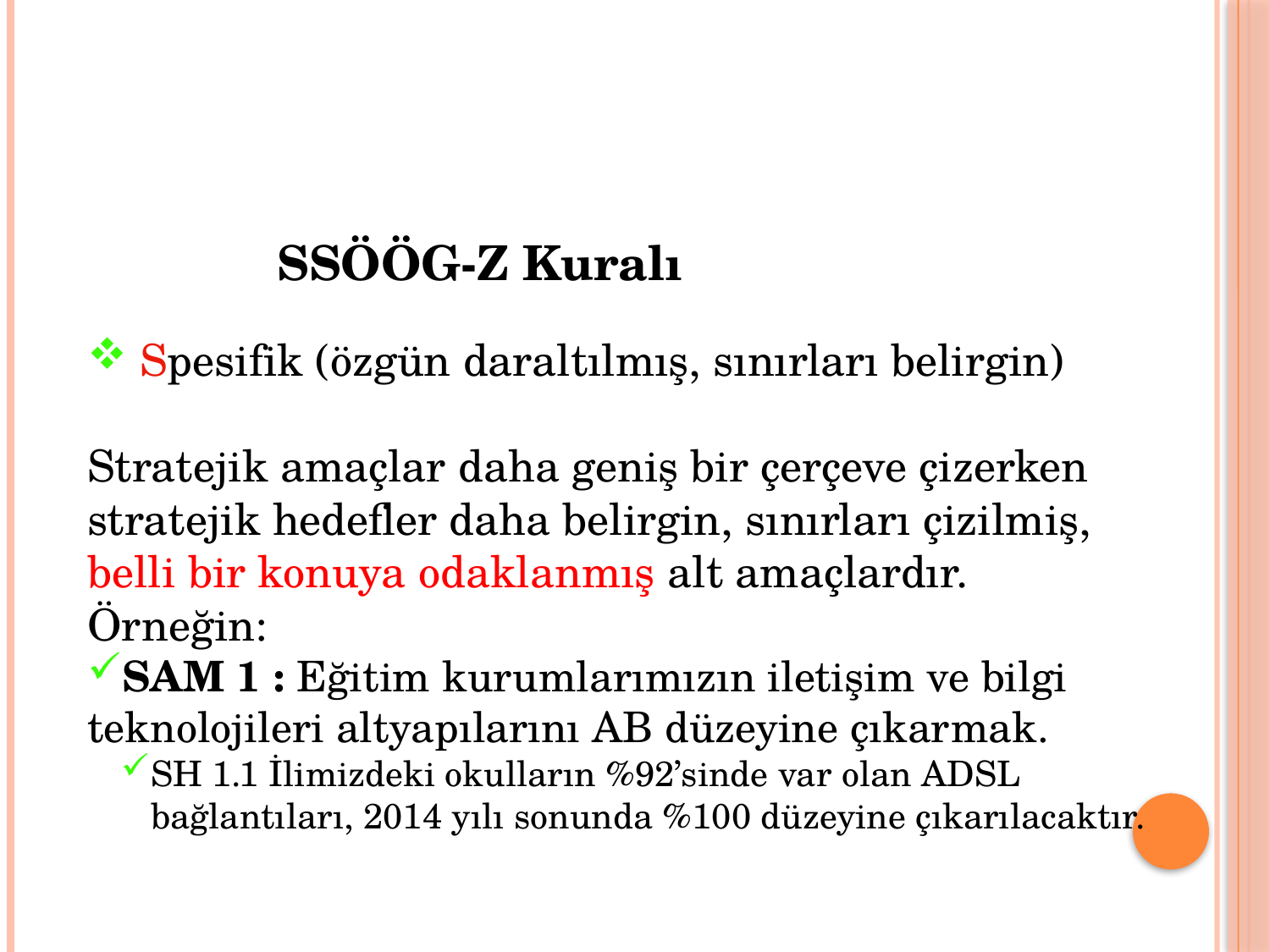

SSÖÖG-Z Kuralı
 Spesifik (özgün daraltılmış, sınırları belirgin)

Stratejik amaçlar daha geniş bir çerçeve çizerken stratejik hedefler daha belirgin, sınırları çizilmiş, belli bir konuya odaklanmış alt amaçlardır.
Örneğin:
SAM 1 : Eğitim kurumlarımızın iletişim ve bilgi teknolojileri altyapılarını AB düzeyine çıkarmak.
SH 1.1 İlimizdeki okulların %92’sinde var olan ADSL bağlantıları, 2014 yılı sonunda %100 düzeyine çıkarılacaktır.